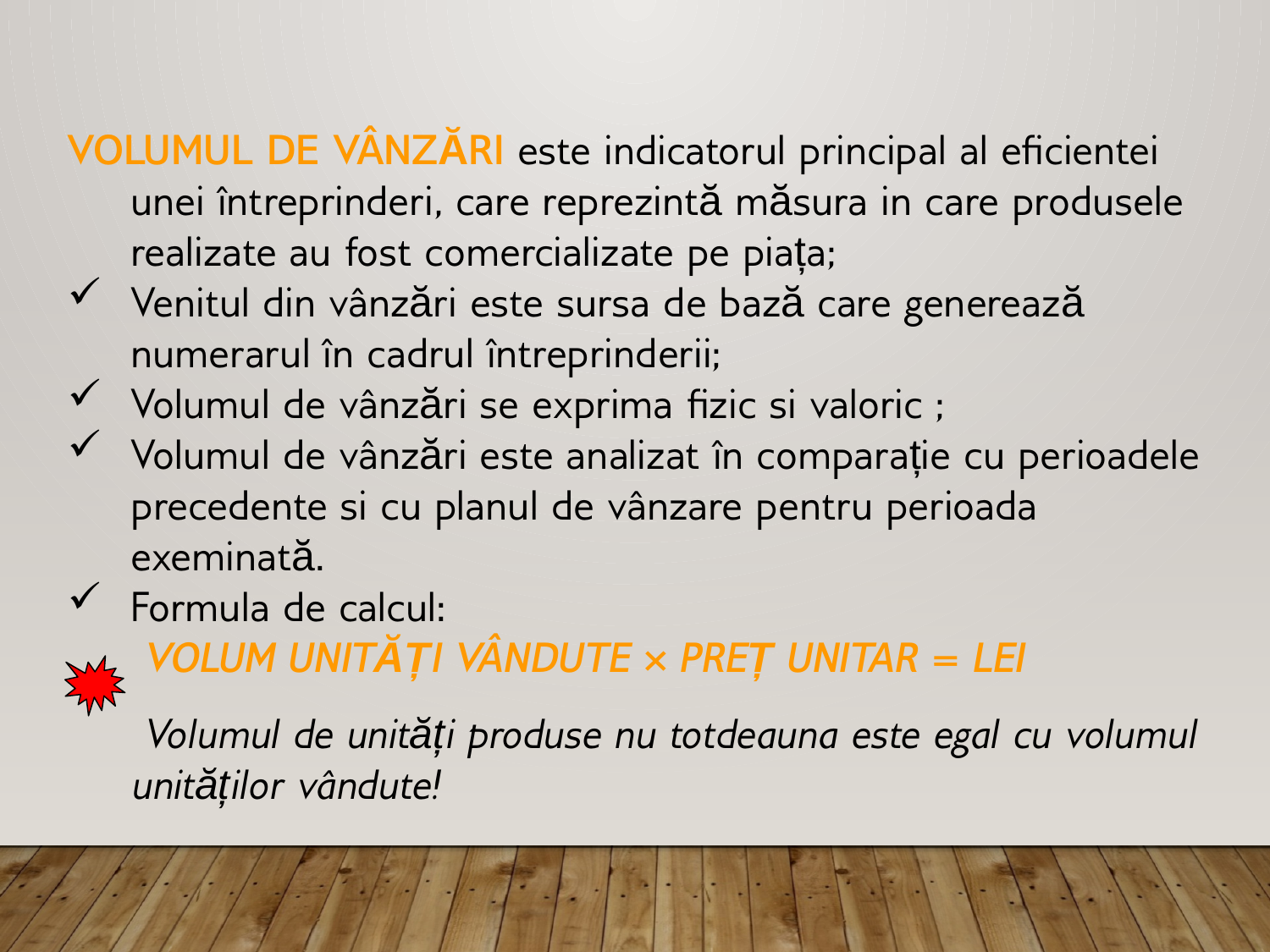

VOLUMUL DE VÂNZĂRI este indicatorul principal al eficientei unei întreprinderi, care reprezintă măsura in care produsele realizate au fost comercializate pe piața;
Venitul din vânzări este sursa de bază care generează numerarul în cadrul întreprinderii;
Volumul de vânzări se exprima fizic si valoric ;
Volumul de vânzări este analizat în comparație cu perioadele precedente si cu planul de vânzare pentru perioada exeminată.
Formula de calcul:
      VOLUM UNITĂȚI VÂNDUTE × PREȚ UNITAR = LEI

      Volumul de unități produse nu totdeauna este egal cu volumul unităților vândute!